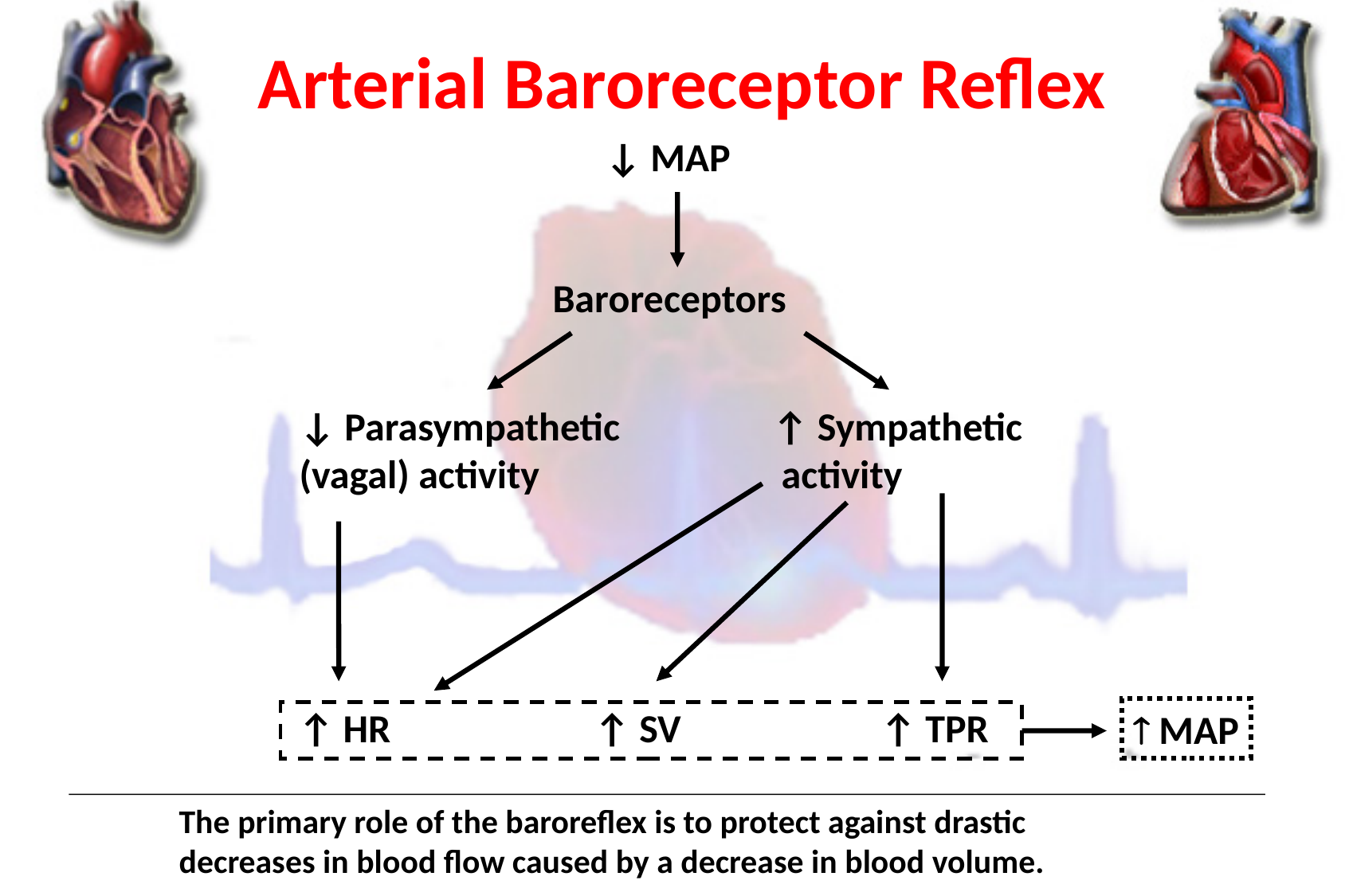

Arterial Baroreceptor Reflex
↓ MAP

Baroreceptors

↓ Parasympathetic
(vagal) activity
↑ Sympathetic
 activity

↑ HR
↑ SV
↑ TPR
↑ MAP

The primary role of the baroreflex is to protect against drastic
decreases in blood flow caused by a decrease in blood volume.